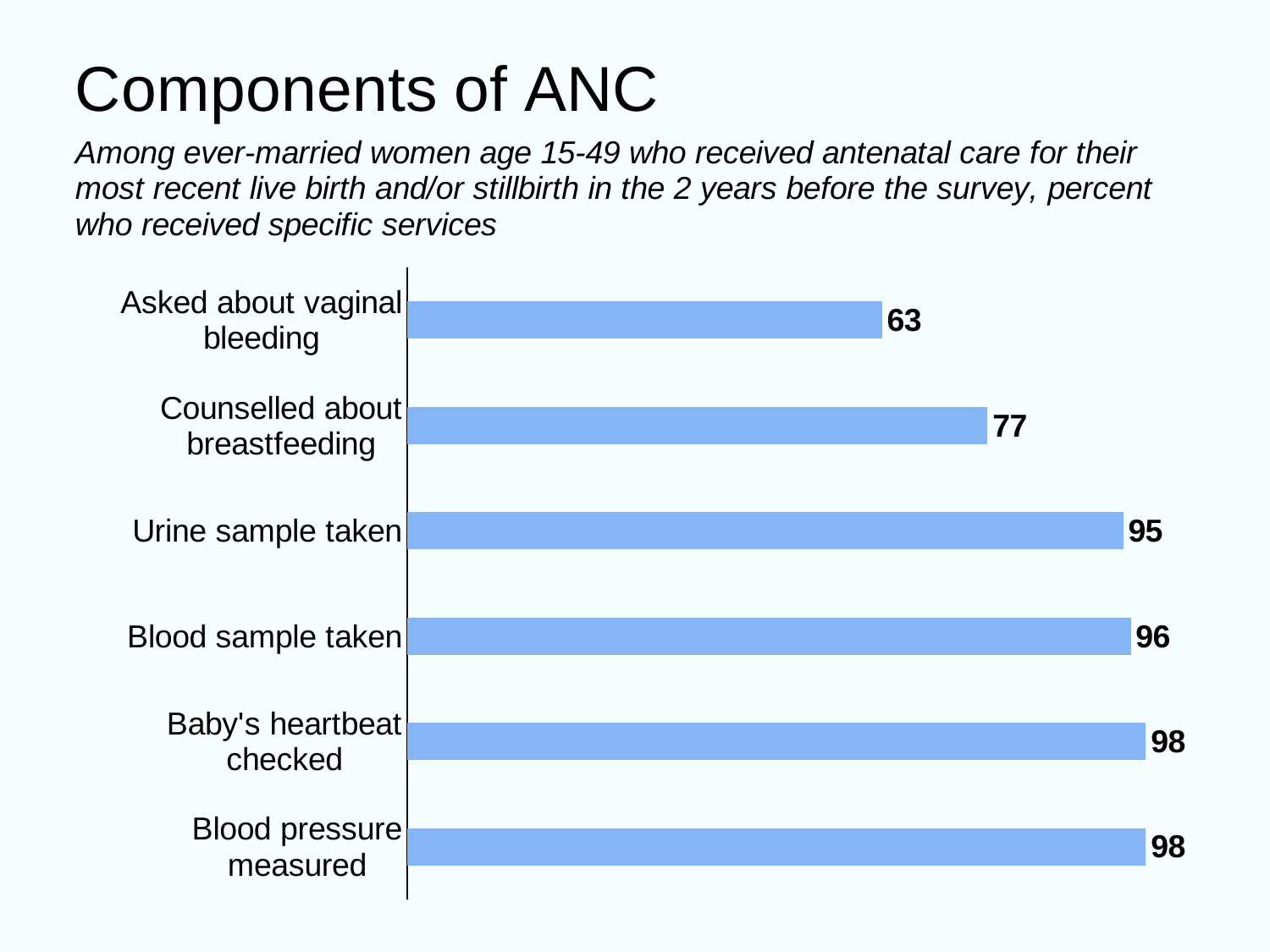

### Chart

| Category | Column3 |
|---|---|
| Blood pressure measured | 98.0 |
| Baby's heartbeat checked | 98.0 |
| Blood sample taken | 96.0 |
| Urine sample taken | 95.0 |
| Counselled about breastfeeding | 77.0 |
| Asked about vaginal bleeding | 63.0 |